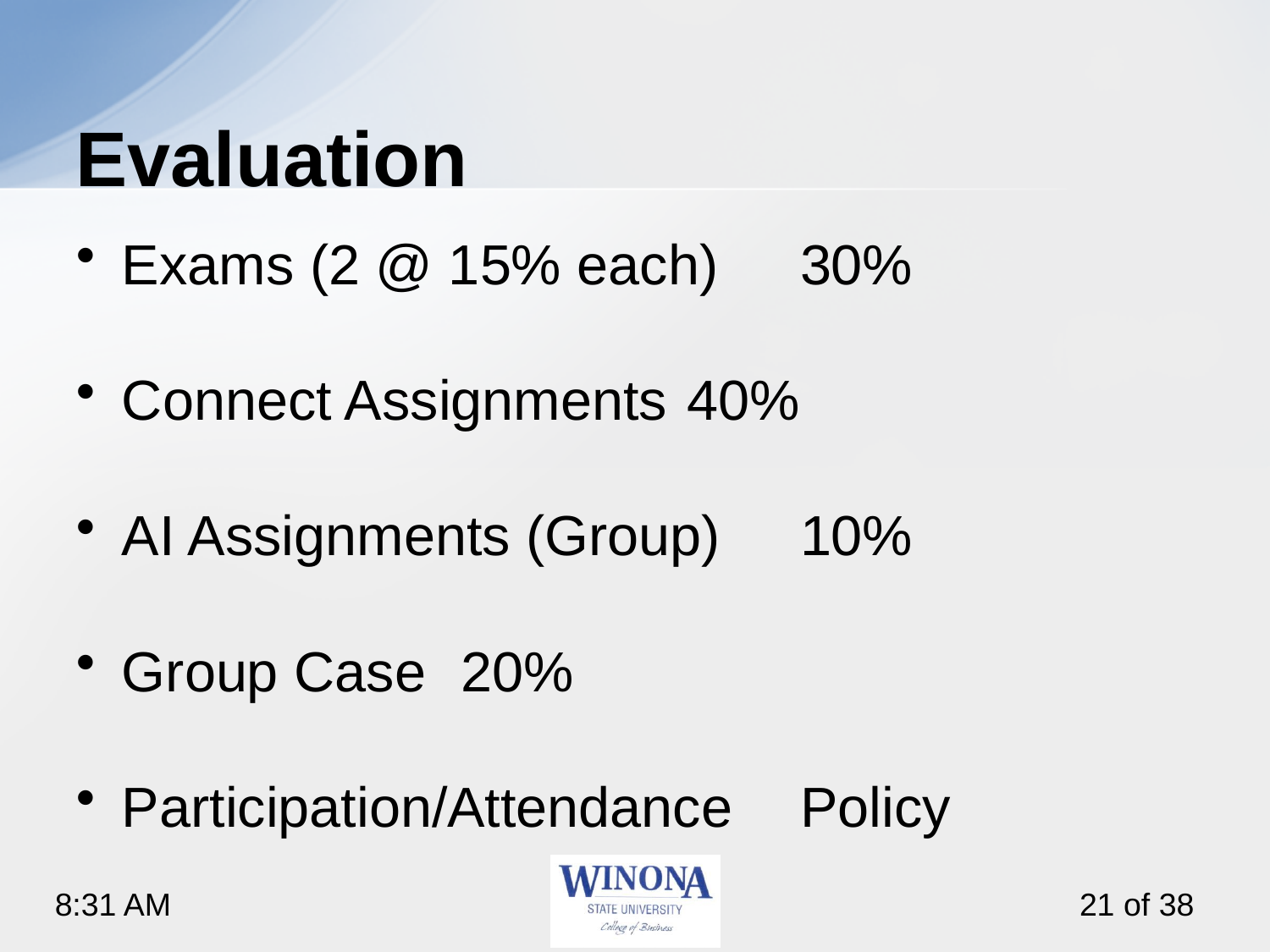

# Evaluation
Exams (2 @ 15% each) 	30%

Connect Assignments 		40%

AI Assignments (Group)	10%

Group Case 				20%

Participation/Attendance	Policy